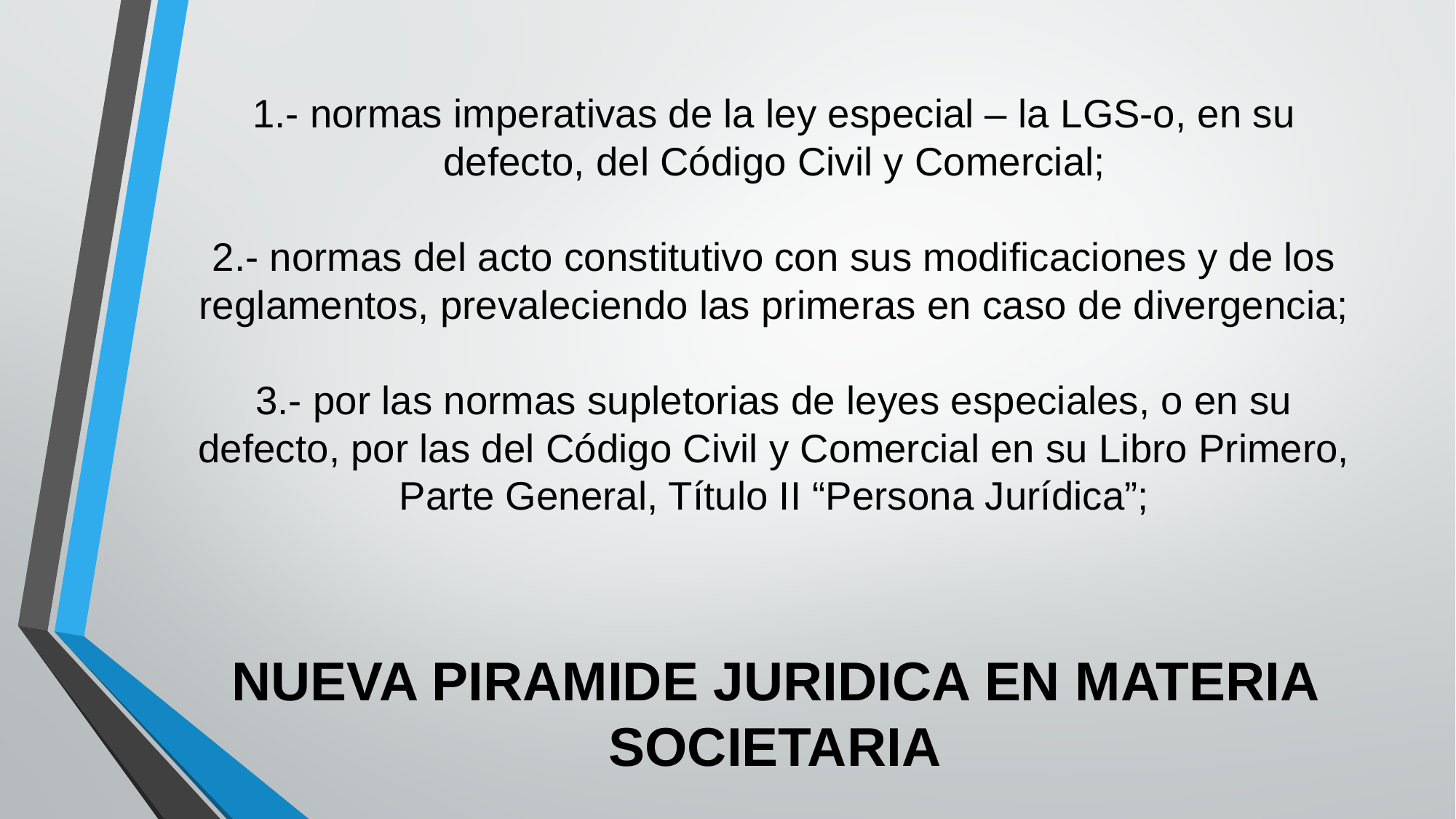

# 1.- normas imperativas de la ley especial – la LGS-o, en su defecto, del Código Civil y Comercial; 2.- normas del acto constitutivo con sus modificaciones y de los reglamentos, prevaleciendo las primeras en caso de divergencia; 3.- por las normas supletorias de leyes especiales, o en su defecto, por las del Código Civil y Comercial en su Libro Primero, Parte General, Título II “Persona Jurídica”;
NUEVA PIRAMIDE JURIDICA EN MATERIA SOCIETARIA